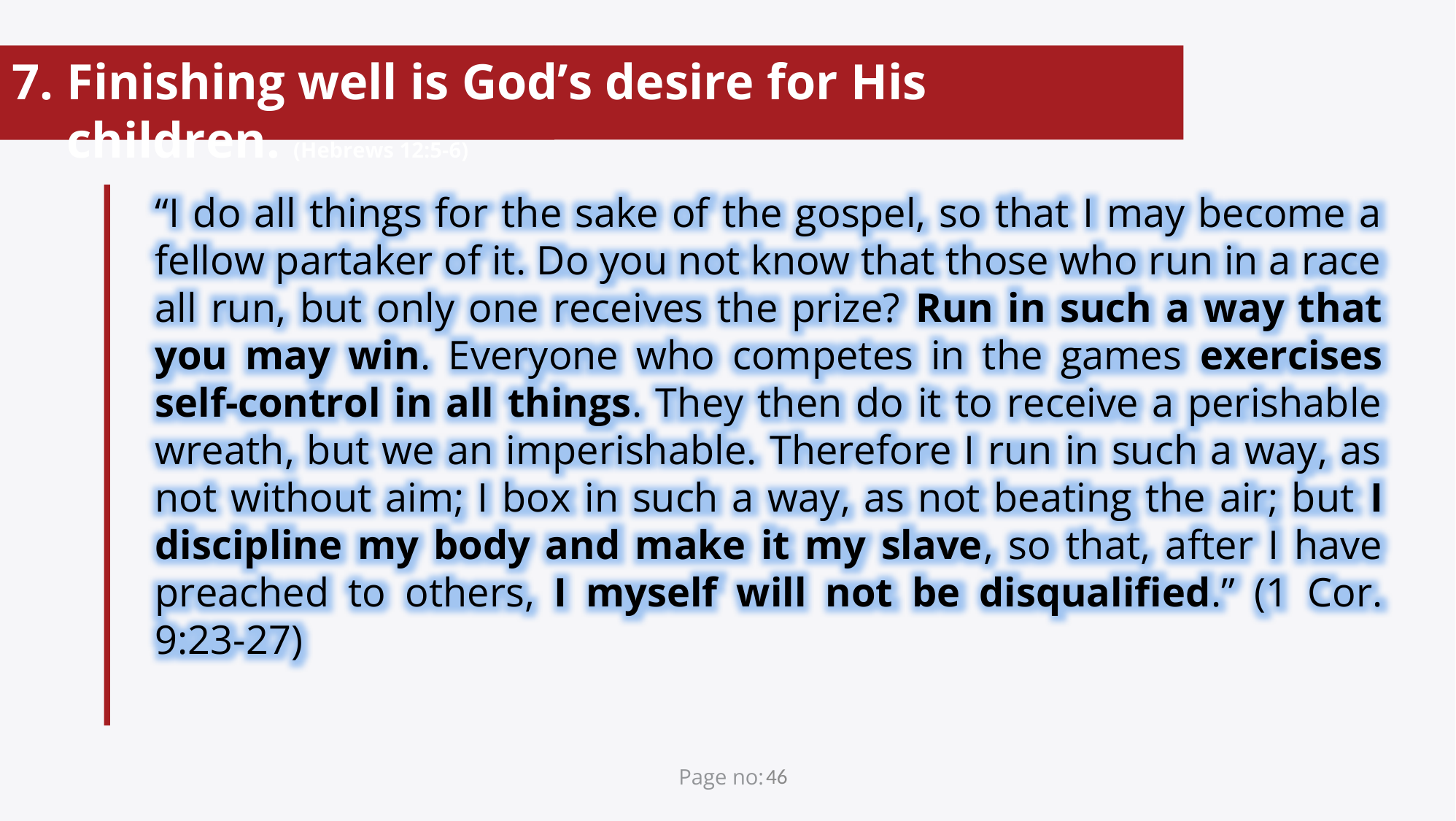

Finishing well is God’s desire for His children. (Hebrews 12:5-6)

“I do all things for the sake of the gospel, so that I may become a fellow partaker of it. Do you not know that those who run in a race all run, but only one receives the prize? Run in such a way that you may win. Everyone who competes in the games exercises self-control in all things. They then do it to receive a perishable wreath, but we an imperishable. Therefore I run in such a way, as not without aim; I box in such a way, as not beating the air; but I discipline my body and make it my slave, so that, after I have preached to others, I myself will not be disqualified.” (1 Cor. 9:23-27)